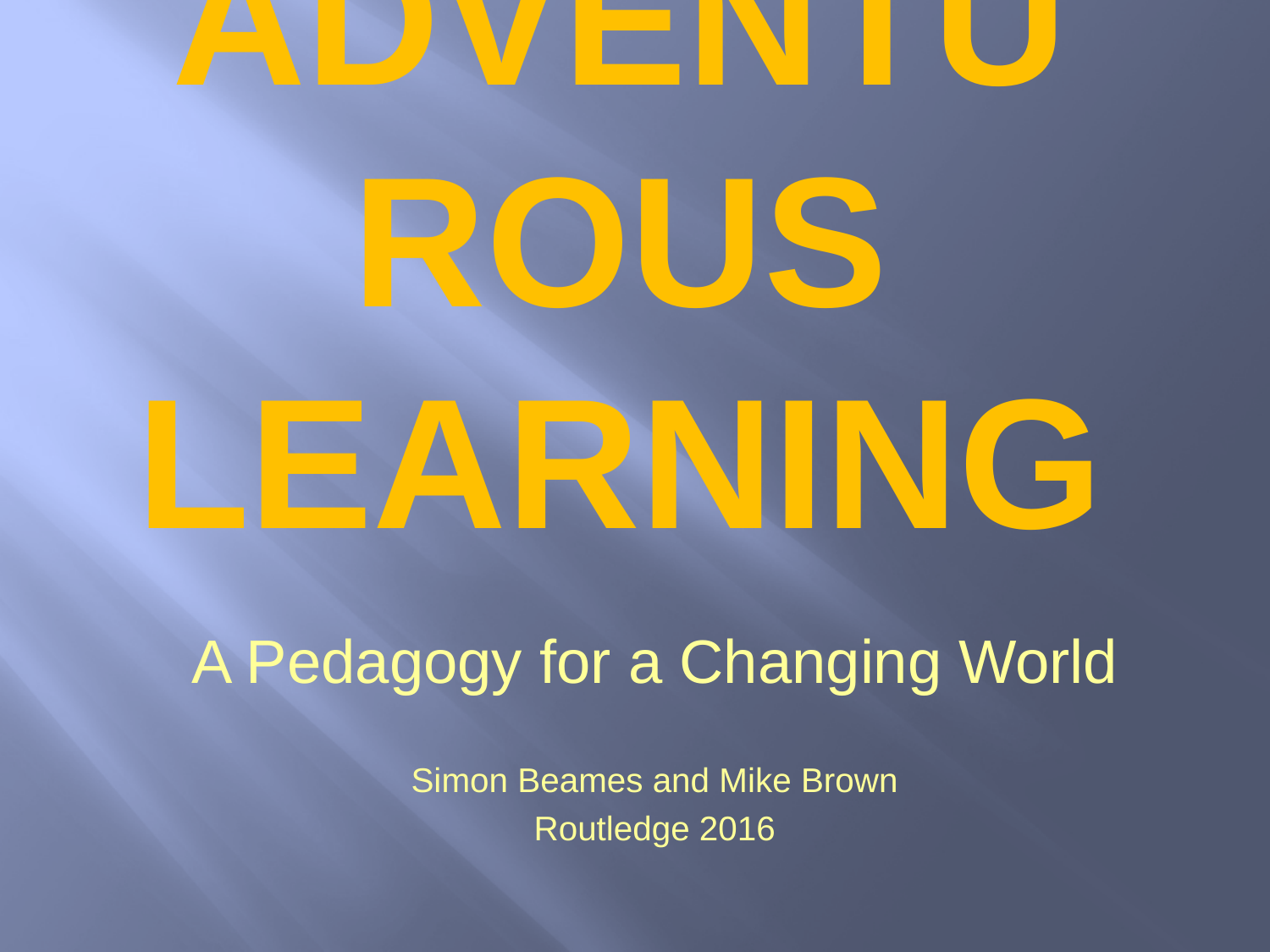

# Adventurous Learning
A Pedagogy for a Changing World

Simon Beames and Mike Brown
Routledge 2016